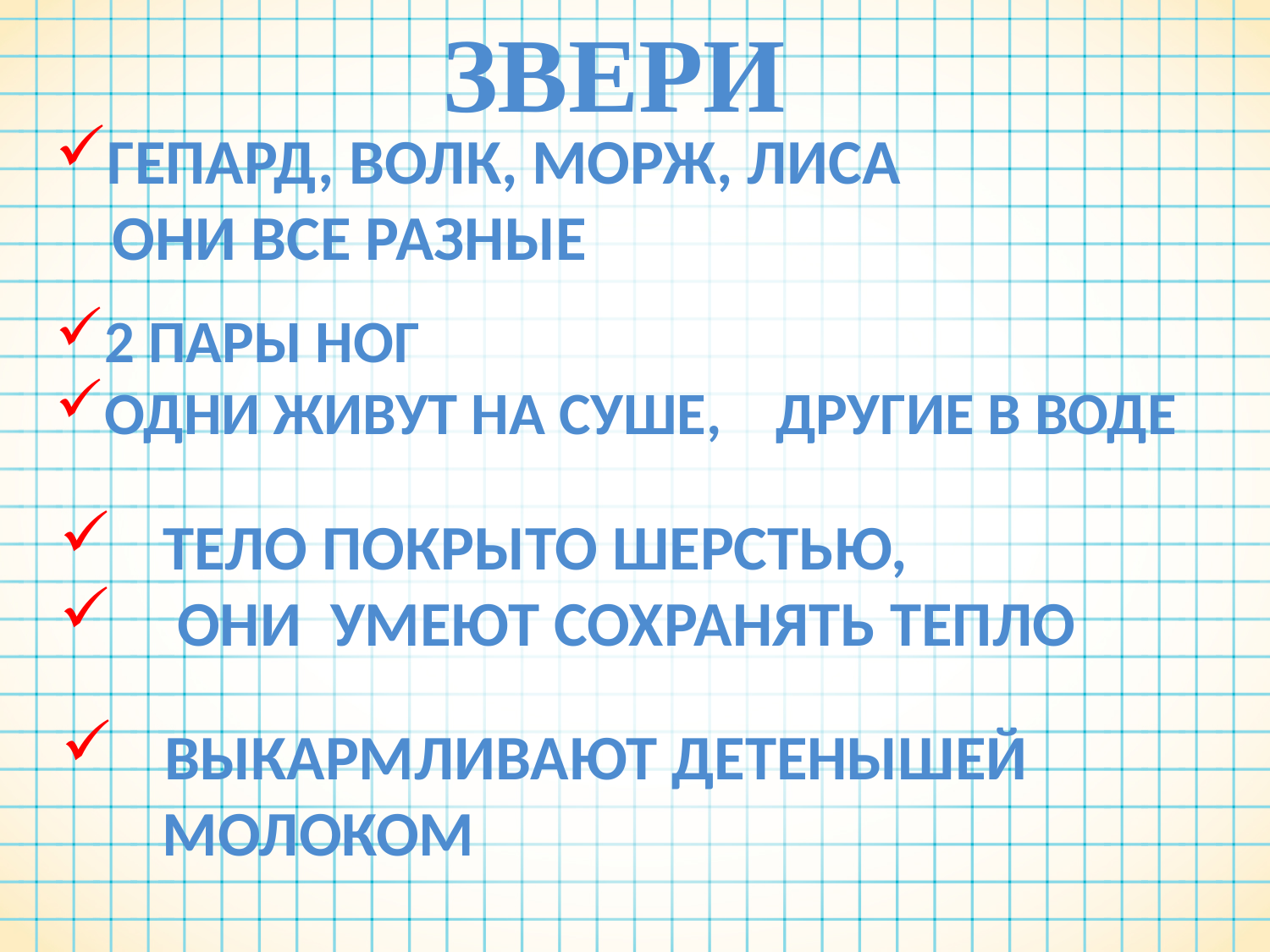

Звери
Гепард, волк, морж, лиса
    Они все разные
2 пары ног
Одни живут на суше,    другие в воде
Тело покрыто шерстью,
 они  умеют сохранять тепло

Выкармливают детенышей
       молоком